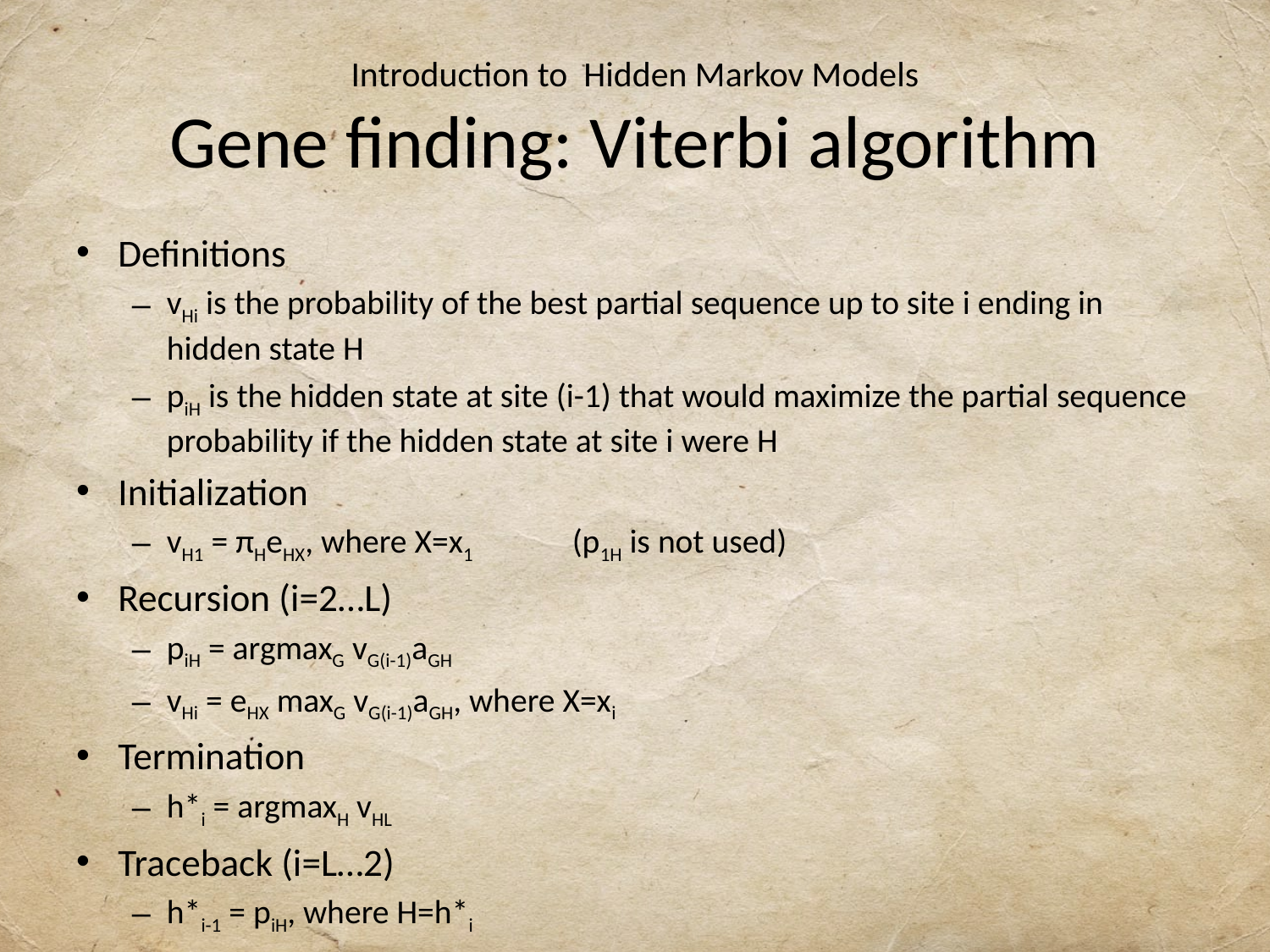

# Introduction to  Hidden Markov Models Gene finding: Viterbi algorithm
Definitions
vHi is the probability of the best partial sequence up to site i ending in hidden state H
piH is the hidden state at site (i-1) that would maximize the partial sequence probability if the hidden state at site i were H
Initialization
vH1 = πHeHX, where X=x1             (p1H is not used)
Recursion (i=2…L)
piH = argmaxG vG(i-1)aGH
vHi = eHX maxG vG(i-1)aGH, where X=xi
Termination
h*i = argmaxH vHL
Traceback (i=L…2)
h*i-1 = piH, where H=h*i